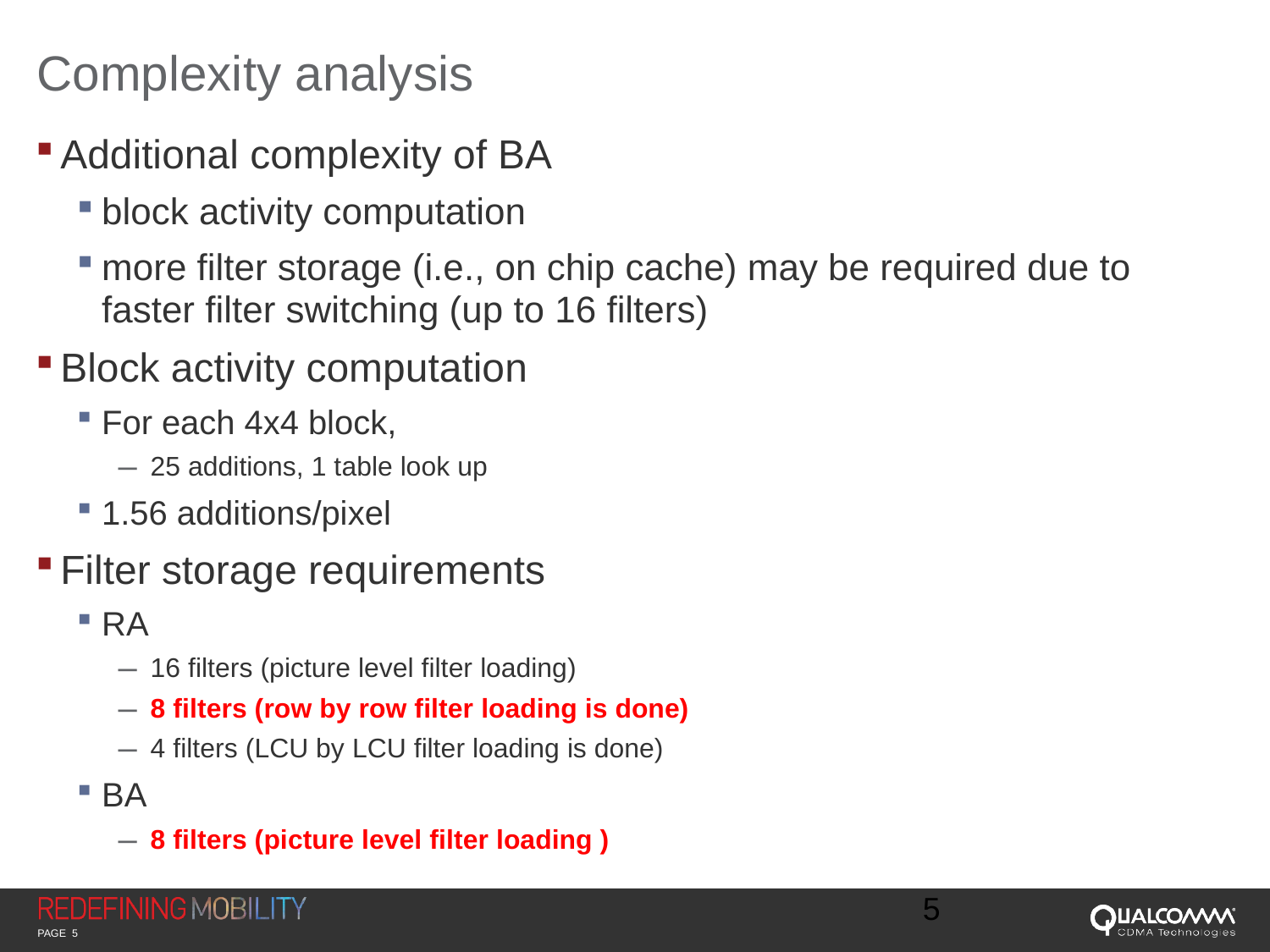

# Complexity analysis
Additional complexity of BA
block activity computation
more filter storage (i.e., on chip cache) may be required due to faster filter switching (up to 16 filters)
Block activity computation
For each 4x4 block,
25 additions, 1 table look up
1.56 additions/pixel
Filter storage requirements
RA
16 filters (picture level filter loading)
8 filters (row by row filter loading is done)
4 filters (LCU by LCU filter loading is done)
BA
8 filters (picture level filter loading )

5